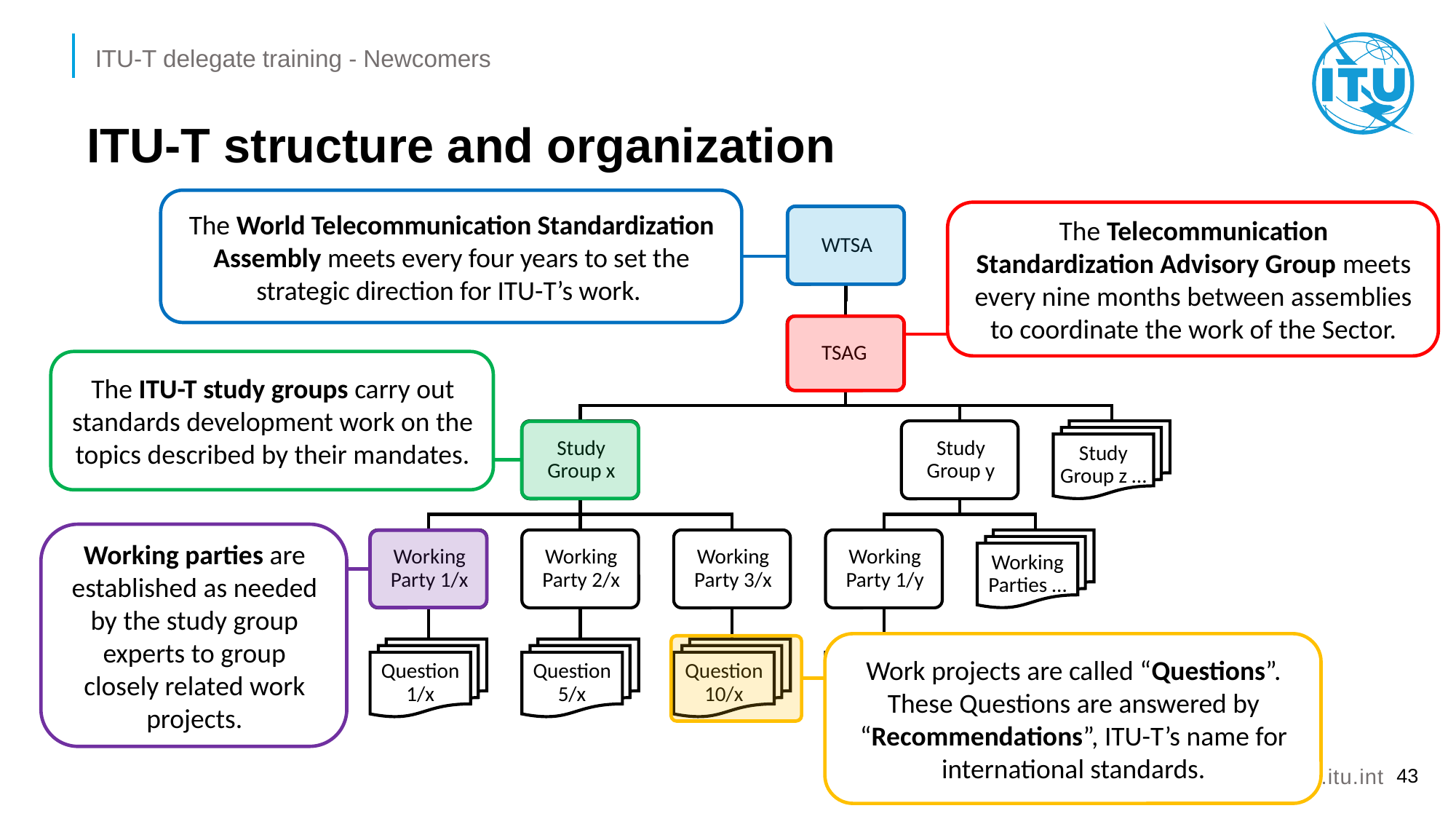

# ITU-T structure and organization
The World Telecommunication Standardization Assembly meets every four years to set the strategic direction for ITU-T’s work.

The Telecommunication Standardization Advisory Group meets every nine months between assemblies to coordinate the work of the Sector.

WTSA
TSAG
Study Group x
Working Party 1/x
Question 1/x
Working Party 2/x
Question 5/x
Working Party 3/x
Question 10/x
Study Group y
Working Party 1/y
Question 1/y
Working Parties …
Study Group z …

The ITU-T study groups carry out standards development work on the topics described by their mandates.

Working parties are established as needed by the study group experts to group closely related work projects.

Work projects are called “Questions”. These Questions are answered by “Recommendations”, ITU-T’s name for international standards.